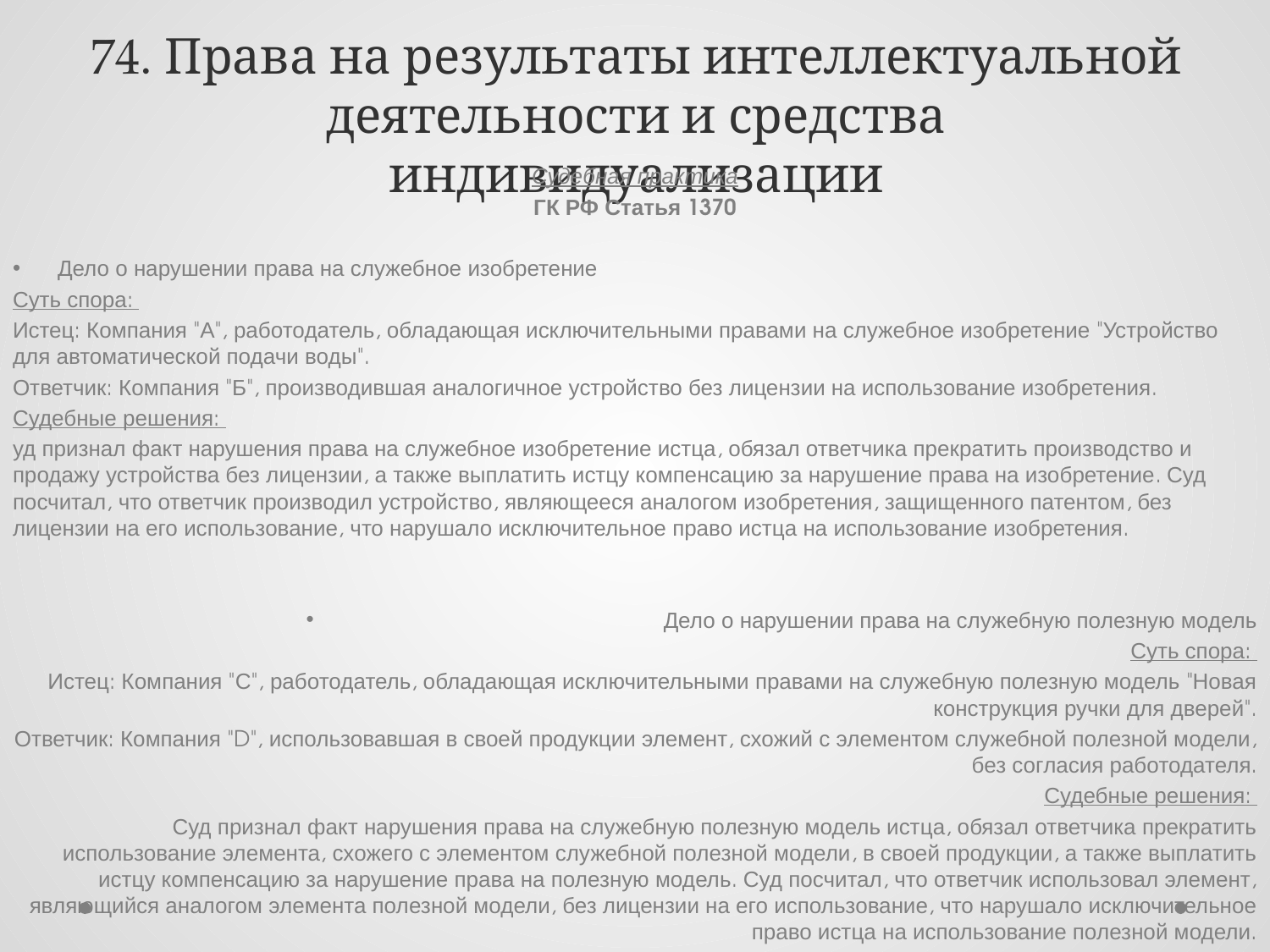

# 74. Права на результаты интеллектуальной деятельности и средства индивидуализации
Судебная практика
ГК РФ Статья 1370

Дело о нарушении права на служебное изобретение
Суть спора:
Истец: Компания "А", работодатель, обладающая исключительными правами на служебное изобретение "Устройство для автоматической подачи воды".
Ответчик: Компания "Б", производившая аналогичное устройство без лицензии на использование изобретения.
Судебные решения:
уд признал факт нарушения права на служебное изобретение истца, обязал ответчика прекратить производство и продажу устройства без лицензии, а также выплатить истцу компенсацию за нарушение права на изобретение. Суд посчитал, что ответчик производил устройство, являющееся аналогом изобретения, защищенного патентом, без лицензии на его использование, что нарушало исключительное право истца на использование изобретения.

Дело о нарушении права на служебную полезную модель
 Суть спора:
Истец: Компания "С", работодатель, обладающая исключительными правами на служебную полезную модель "Новая конструкция ручки для дверей".
Ответчик: Компания "D", использовавшая в своей продукции элемент, схожий с элементом служебной полезной модели, без согласия работодателя.
Судебные решения:
Суд признал факт нарушения права на служебную полезную модель истца, обязал ответчика прекратить использование элемента, схожего с элементом служебной полезной модели, в своей продукции, а также выплатить истцу компенсацию за нарушение права на полезную модель. Суд посчитал, что ответчик использовал элемент, являющийся аналогом элемента полезной модели, без лицензии на его использование, что нарушало исключительное право истца на использование полезной модели.